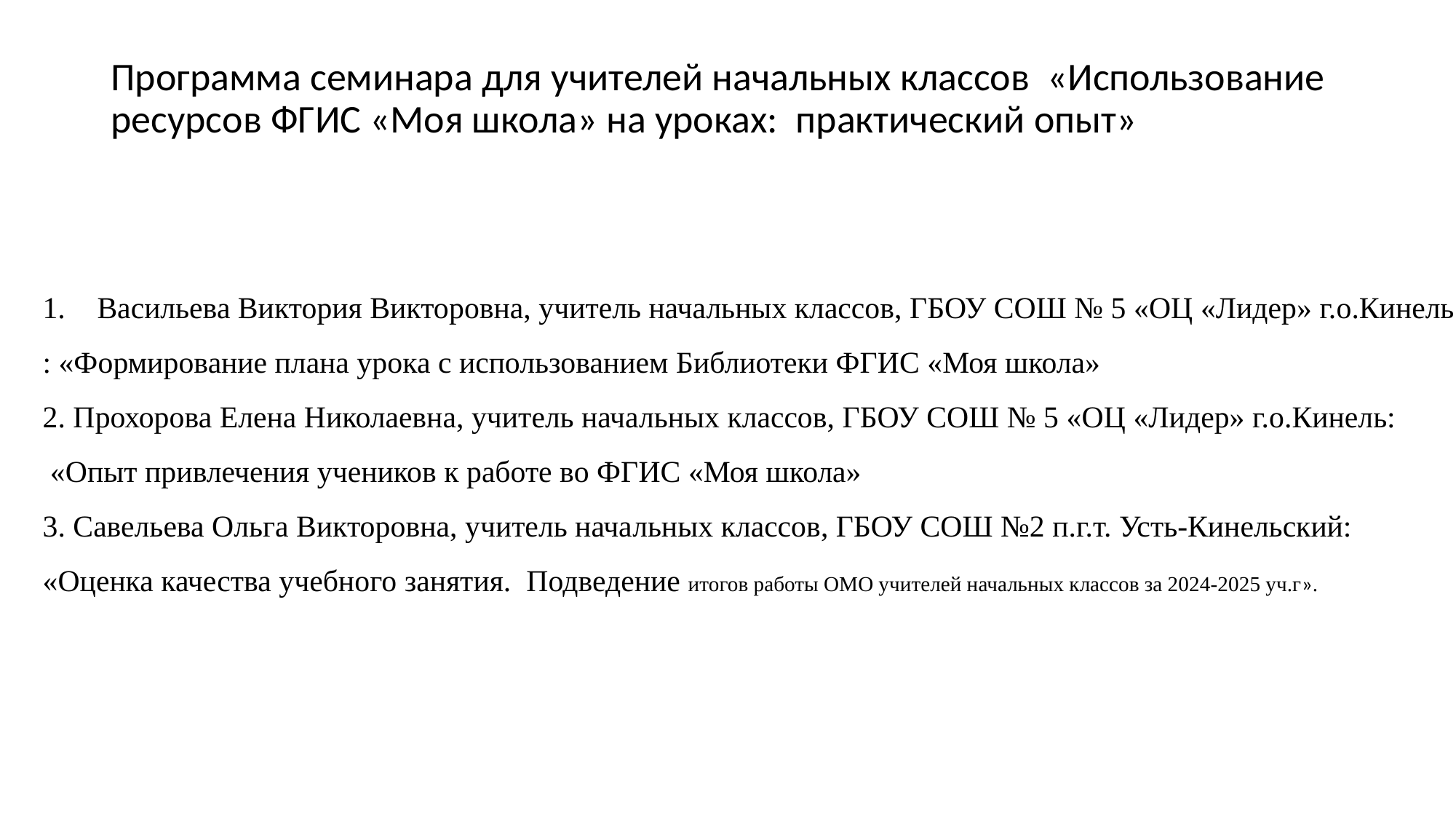

# Программа семинара для учителей начальных классов  «Использование ресурсов ФГИС «Моя школа» на уроках:  практический опыт»
Васильева Виктория Викторовна, учитель начальных классов, ГБОУ СОШ № 5 «ОЦ «Лидер» г.о.Кинель
: «Формирование плана урока с использованием Библиотеки ФГИС «Моя школа»
2. Прохорова Елена Николаевна, учитель начальных классов, ГБОУ СОШ № 5 «ОЦ «Лидер» г.о.Кинель:
 «Опыт привлечения учеников к работе во ФГИС «Моя школа»
3. Савельева Ольга Викторовна, учитель начальных классов, ГБОУ СОШ №2 п.г.т. Усть-Кинельский:
«Оценка качества учебного занятия.  Подведение итогов работы ОМО учителей начальных классов за 2024-2025 уч.г».